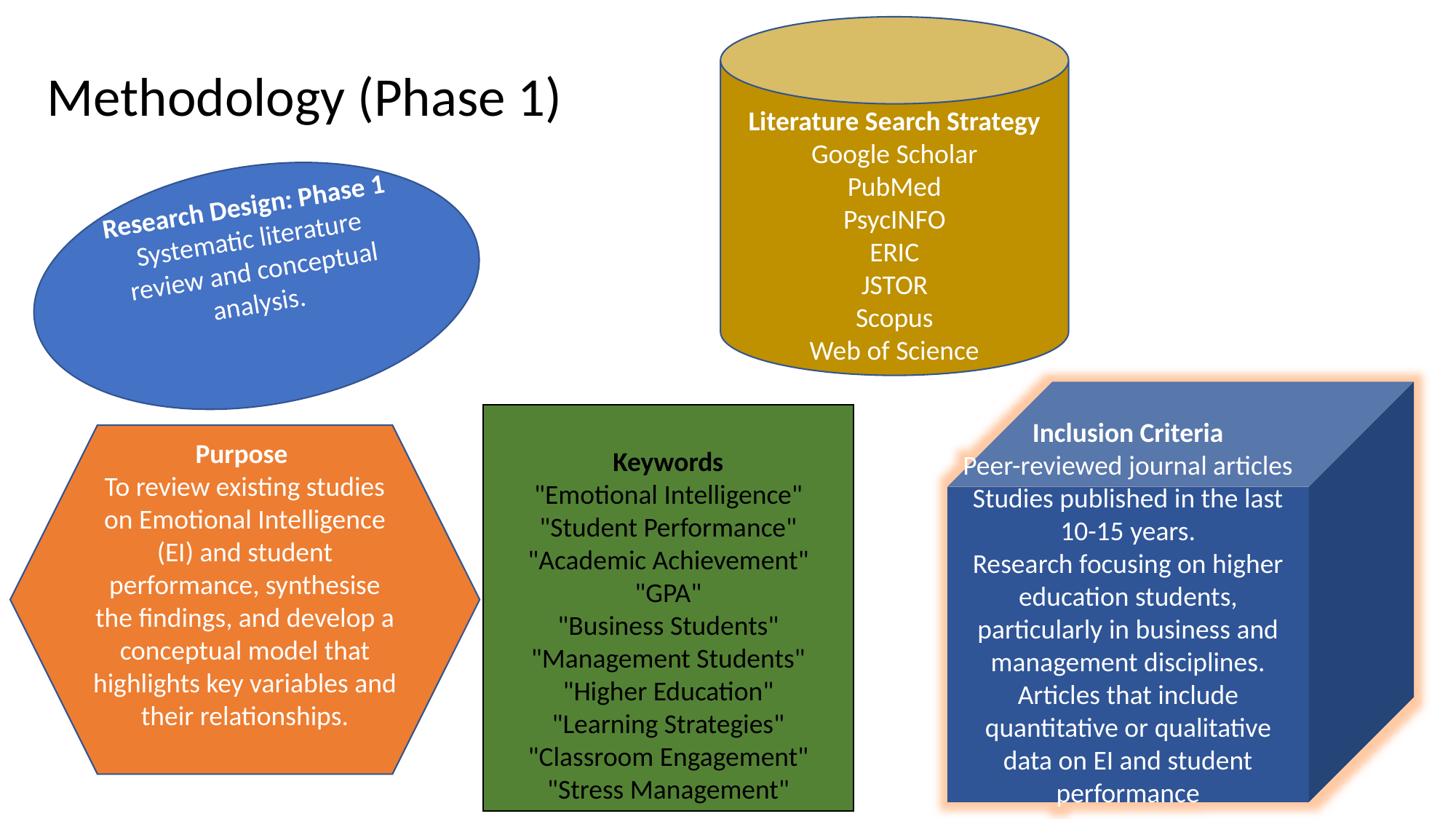

Literature Search Strategy
Google Scholar
PubMed
PsycINFO
ERIC
JSTOR
Scopus
Web of Science

# Methodology (Phase 1)
Research Design: Phase 1
Systematic literature review and conceptual analysis.

Inclusion Criteria
Peer-reviewed journal articles
Studies published in the last 10-15 years.
Research focusing on higher education students, particularly in business and management disciplines.
Articles that include quantitative or qualitative data on EI and student performance

Keywords
"Emotional Intelligence"
"Student Performance"
"Academic Achievement"
"GPA"
"Business Students"
"Management Students"
"Higher Education"
"Learning Strategies"
"Classroom Engagement"
"Stress Management"

Purpose
To review existing studies on Emotional Intelligence (EI) and student performance, synthesise the findings, and develop a conceptual model that highlights key variables and their relationships.